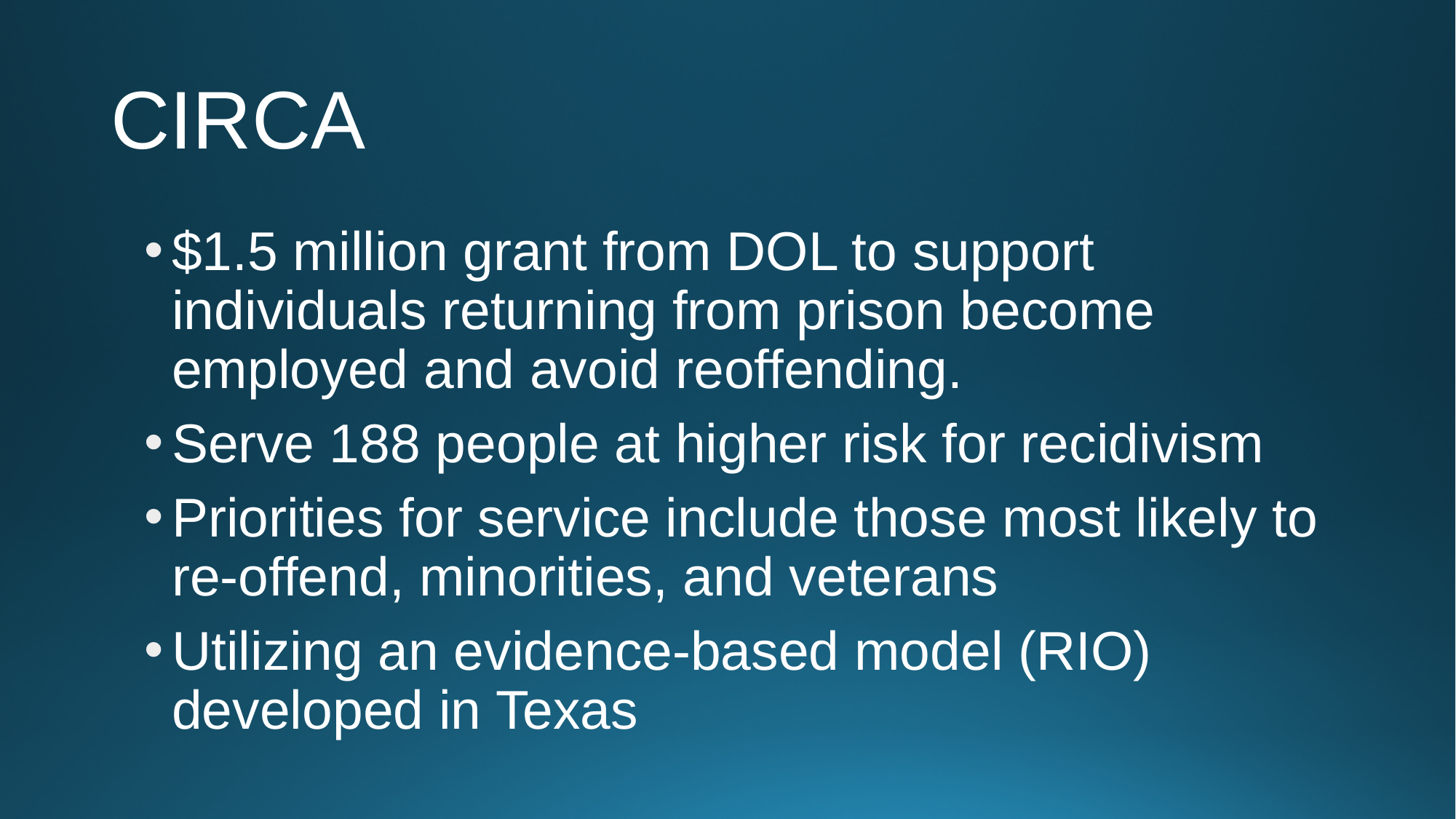

# CIRCA
$1.5 million grant from DOL to support individuals returning from prison become employed and avoid reoffending.
Serve 188 people at higher risk for recidivism
Priorities for service include those most likely to re-offend, minorities, and veterans
Utilizing an evidence-based model (RIO) developed in Texas